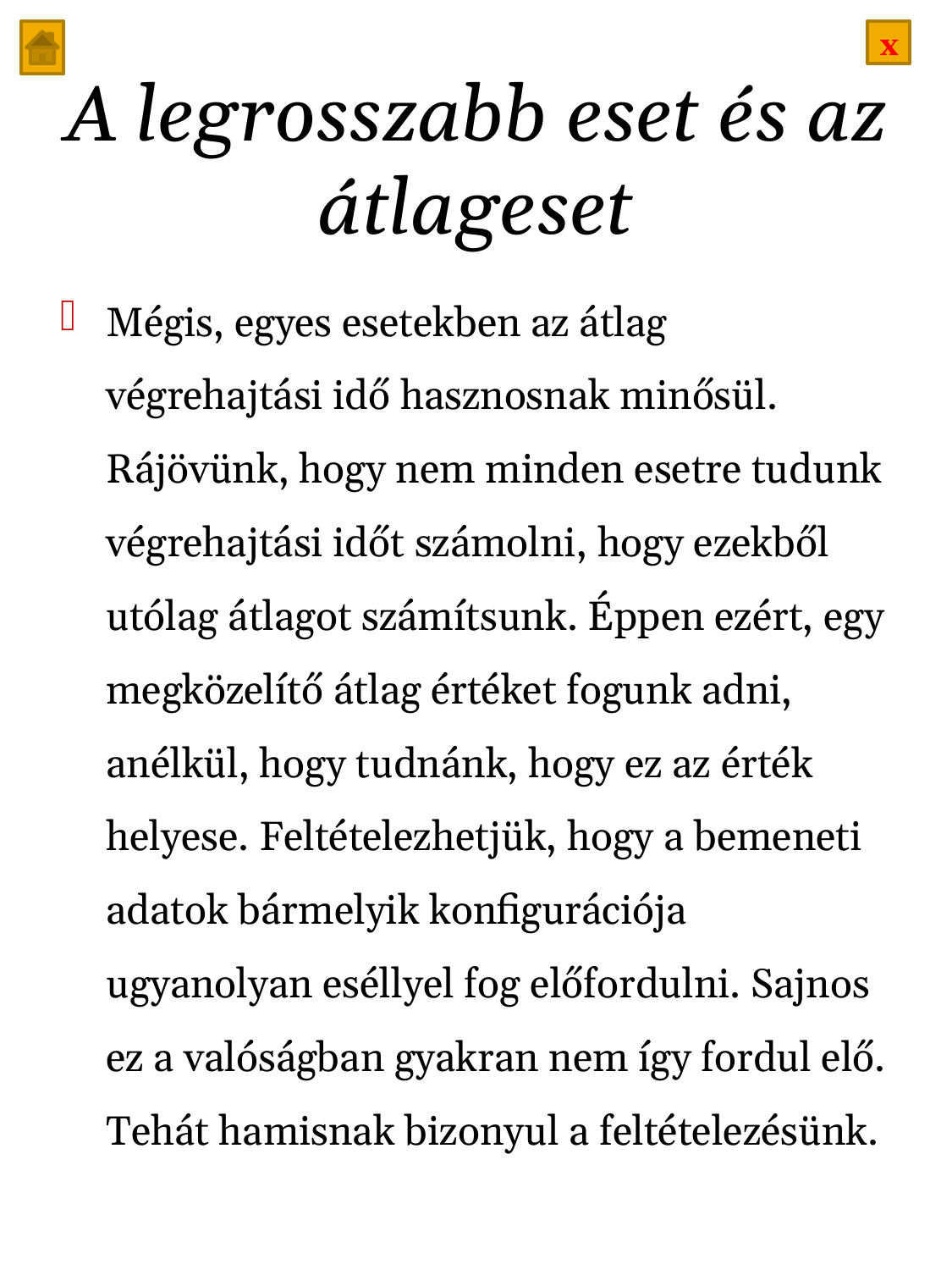

# A legrosszabb eset és az átlageset
Mégis, egyes esetekben az átlag végrehajtási idő hasznosnak minősül. Rájövünk, hogy nem minden esetre tudunk végrehajtási időt számolni, hogy ezekből utólag átlagot számítsunk. Éppen ezért, egy megközelítő átlag értéket fogunk adni, anélkül, hogy tudnánk, hogy ez az érték helyese. Feltételezhetjük, hogy a bemeneti adatok bármelyik konfigurációja ugyanolyan eséllyel fog előfordulni. Sajnos ez a valóságban gyakran nem így fordul elő. Tehát hamisnak bizonyul a feltételezésünk.